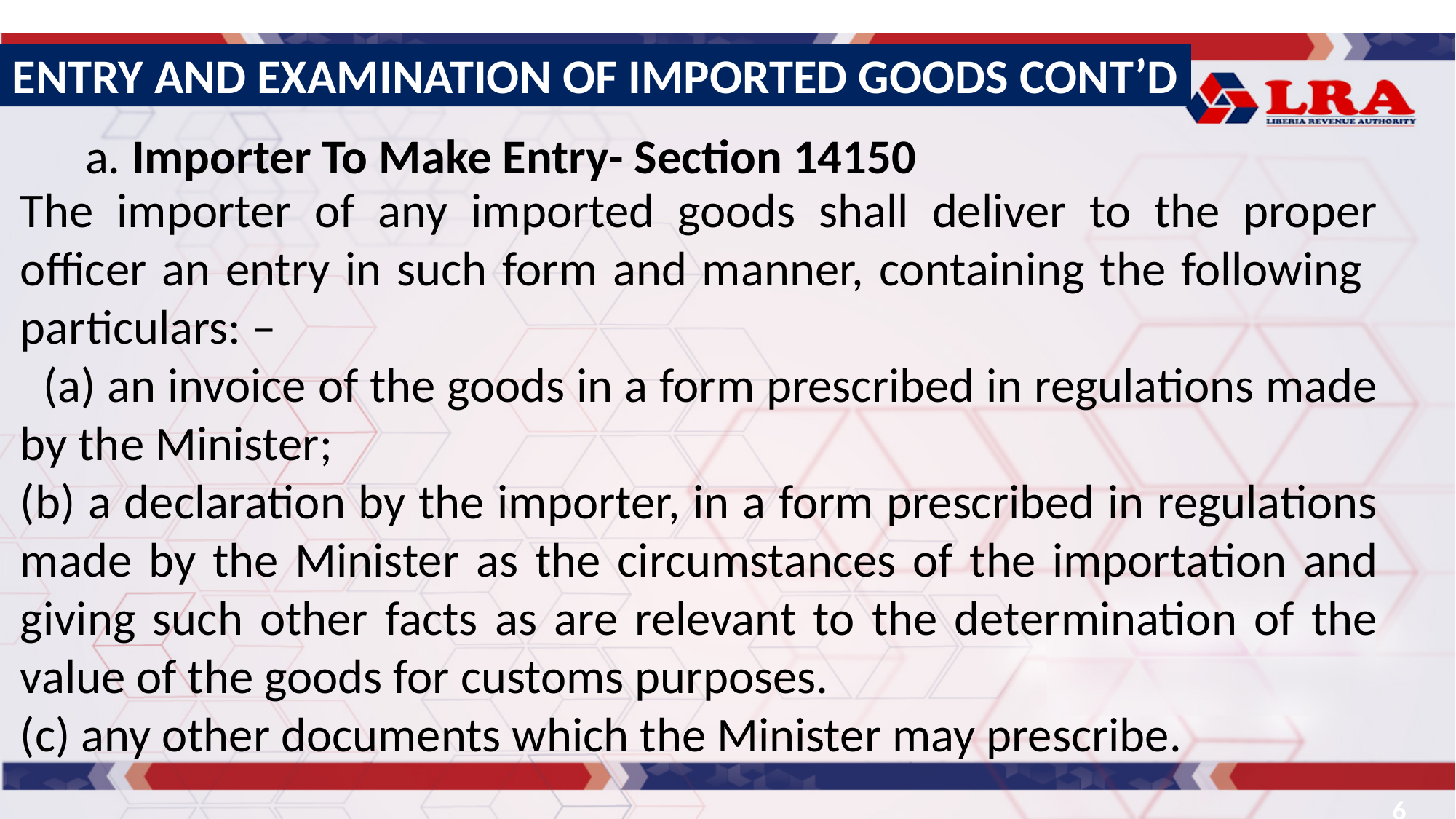

ENTRY AND EXAMINATION OF IMPORTED GOODS CONT’D
a. Importer To Make Entry- Section 14150
The importer of any imported goods shall deliver to the proper officer an entry in such form and manner, containing the following  particulars: –
  (a) an invoice of the goods in a form prescribed in regulations made by the Minister;
(b) a declaration by the importer, in a form prescribed in regulations made by the Minister as the circumstances of the importation and giving such other facts as are relevant to the determination of the value of the goods for customs purposes.
(c) any other documents which the Minister may prescribe.

6